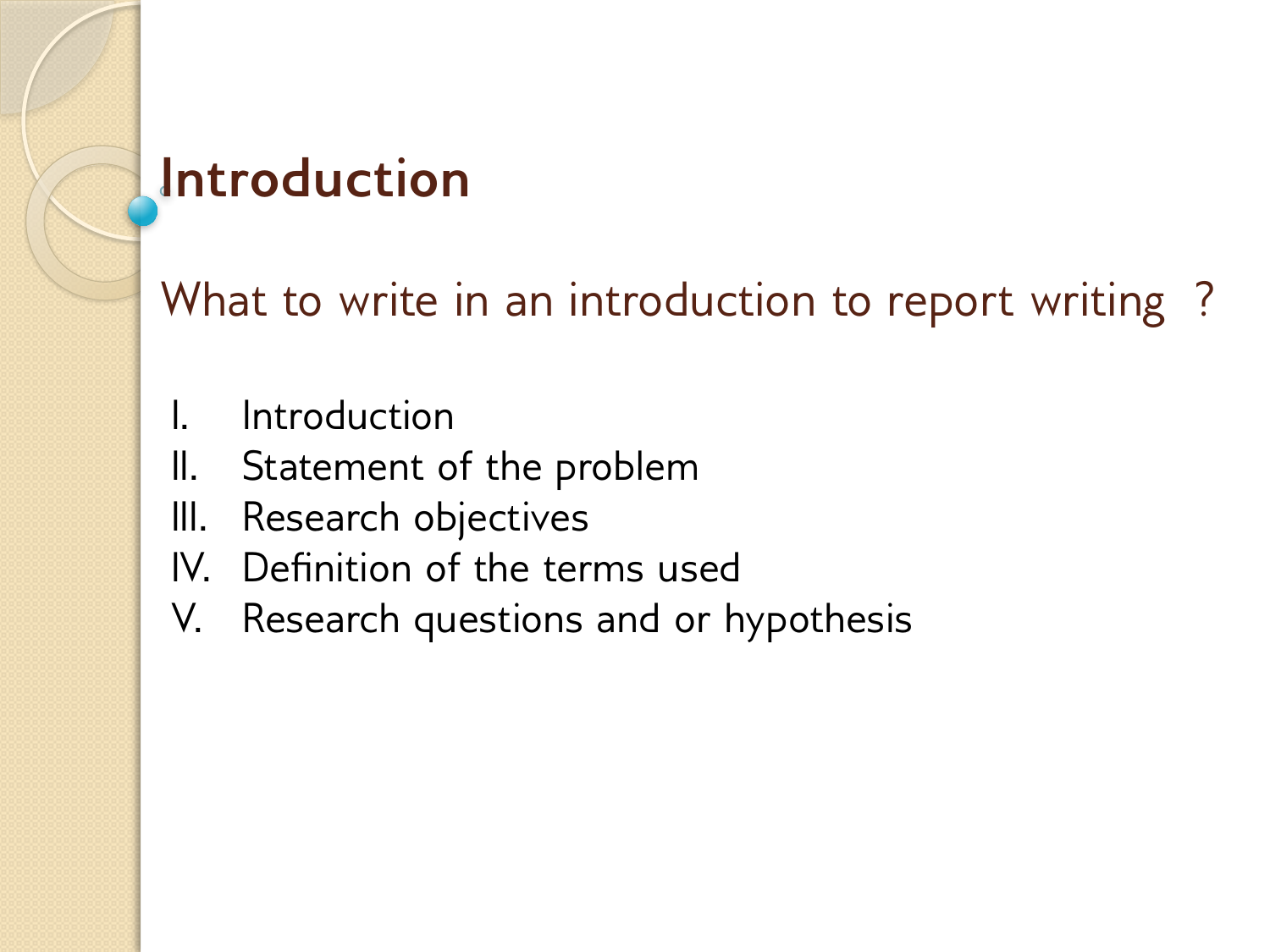

# Introduction What to write in an introduction to report writing  ?
Introduction
Statement of the problem
Research objectives
Definition of the terms used
Research questions and or hypothesis